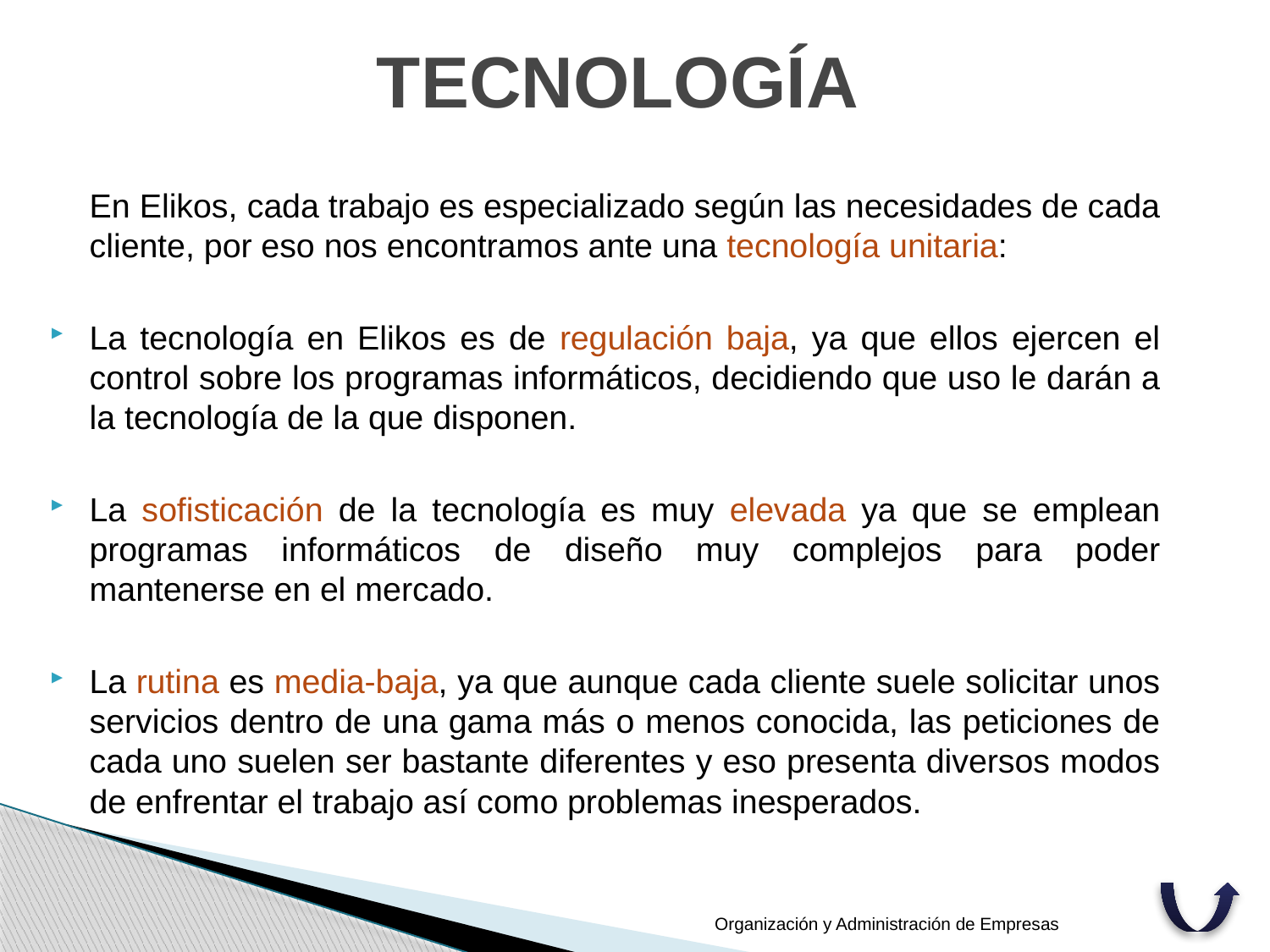

# TECNOLOGÍA
	En Elikos, cada trabajo es especializado según las necesidades de cada cliente, por eso nos encontramos ante una tecnología unitaria:

La tecnología en Elikos es de regulación baja, ya que ellos ejercen el control sobre los programas informáticos, decidiendo que uso le darán a la tecnología de la que disponen.

La sofisticación de la tecnología es muy elevada ya que se emplean programas informáticos de diseño muy complejos para poder mantenerse en el mercado.

La rutina es media-baja, ya que aunque cada cliente suele solicitar unos servicios dentro de una gama más o menos conocida, las peticiones de cada uno suelen ser bastante diferentes y eso presenta diversos modos de enfrentar el trabajo así como problemas inesperados.

Organización y Administración de Empresas